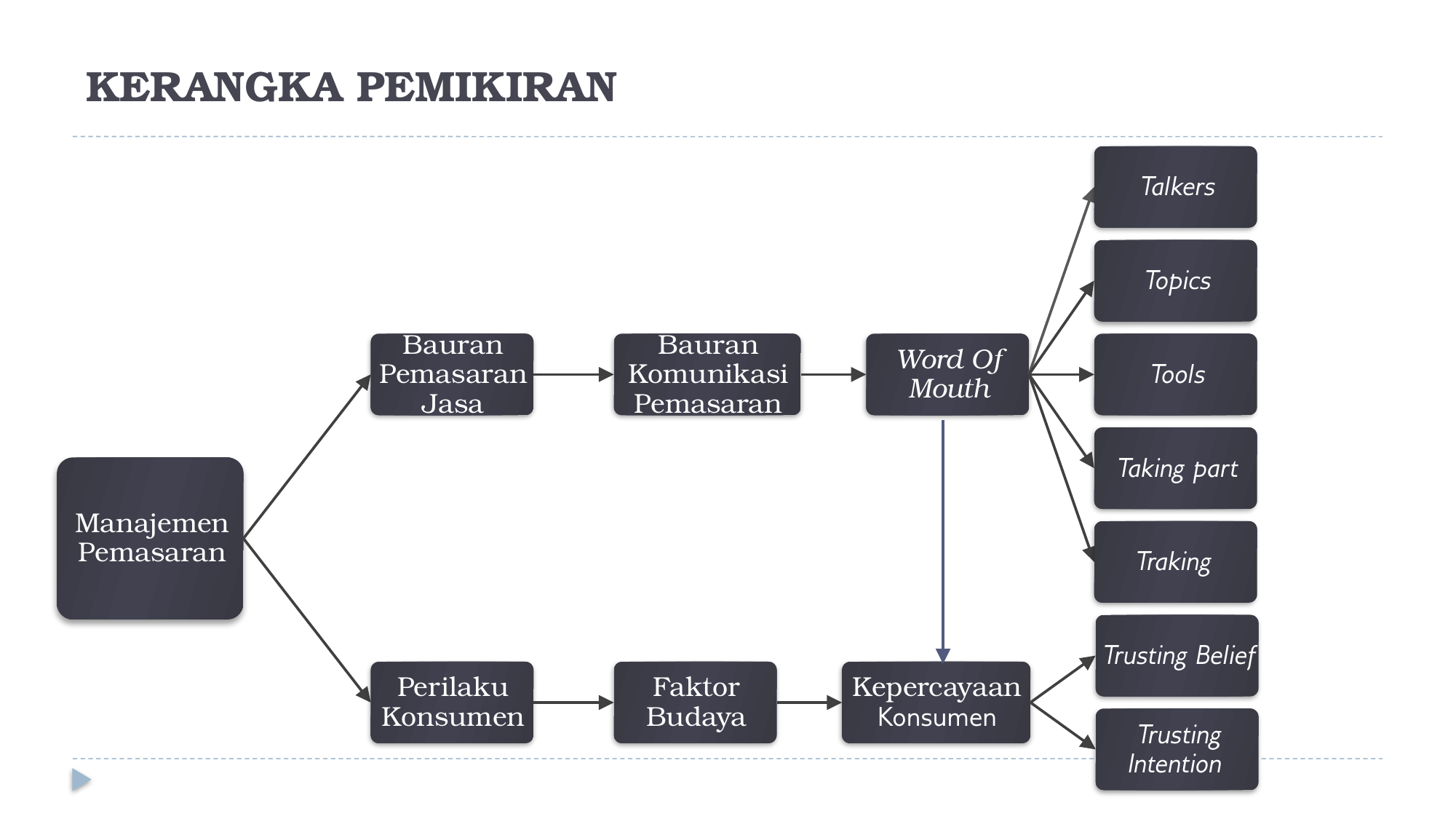

KERANGKA PEMIKIRAN
Manajemen Pemasaran

Bauran Pemasaran Jasa

Bauran Komunikasi Pemasaran

Word Of Mouth

Talkers

Topics

Tools

Taking part

Traking

Perilaku Konsumen

Faktor Budaya

Kepercayaan Konsumen

Trusting Belief

Trusting Intention